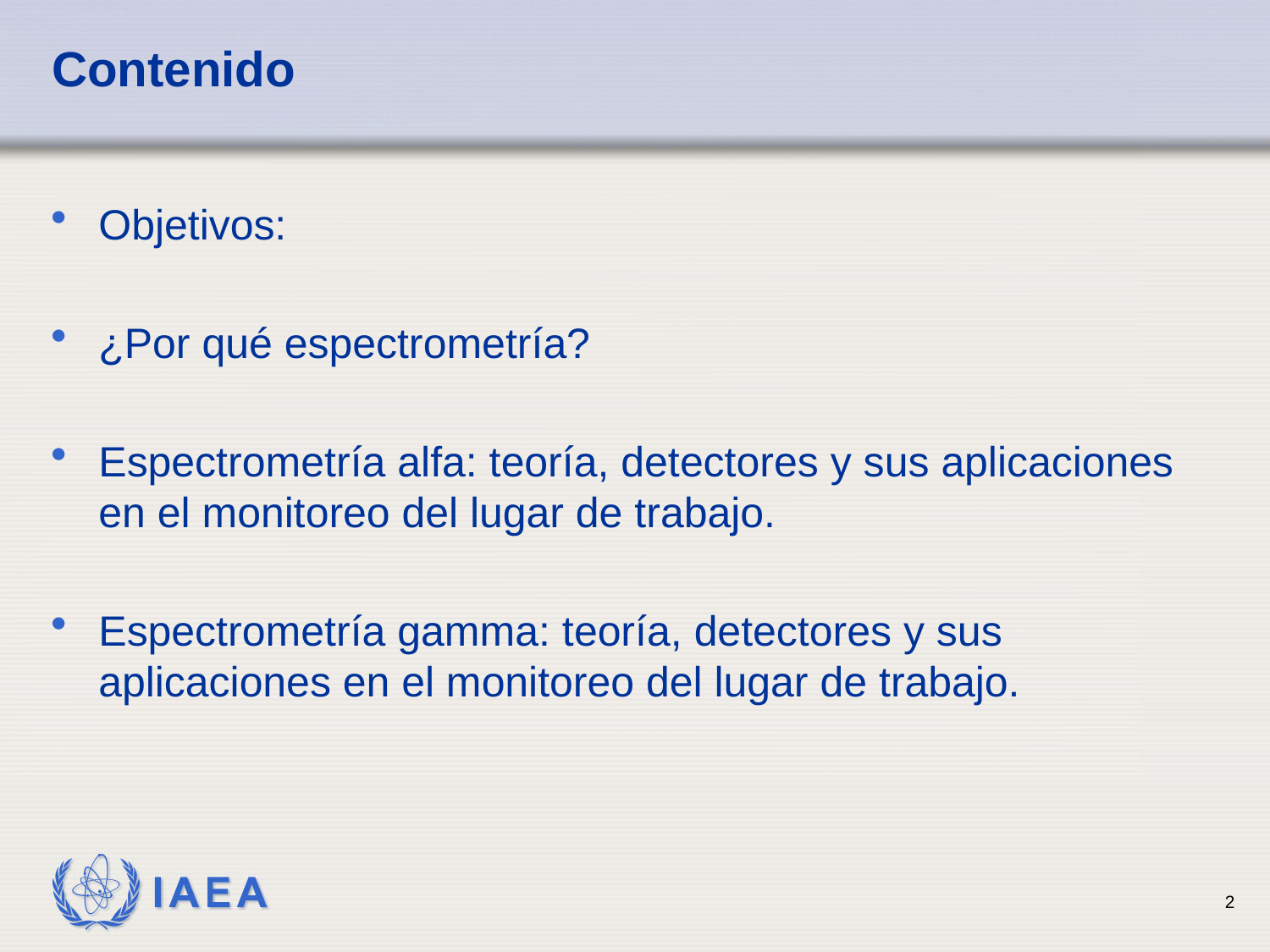

# Contenido
Objetivos:

¿Por qué espectrometría?

Espectrometría alfa: teoría, detectores y sus aplicaciones en el monitoreo del lugar de trabajo.

Espectrometría gamma: teoría, detectores y sus aplicaciones en el monitoreo del lugar de trabajo.
2